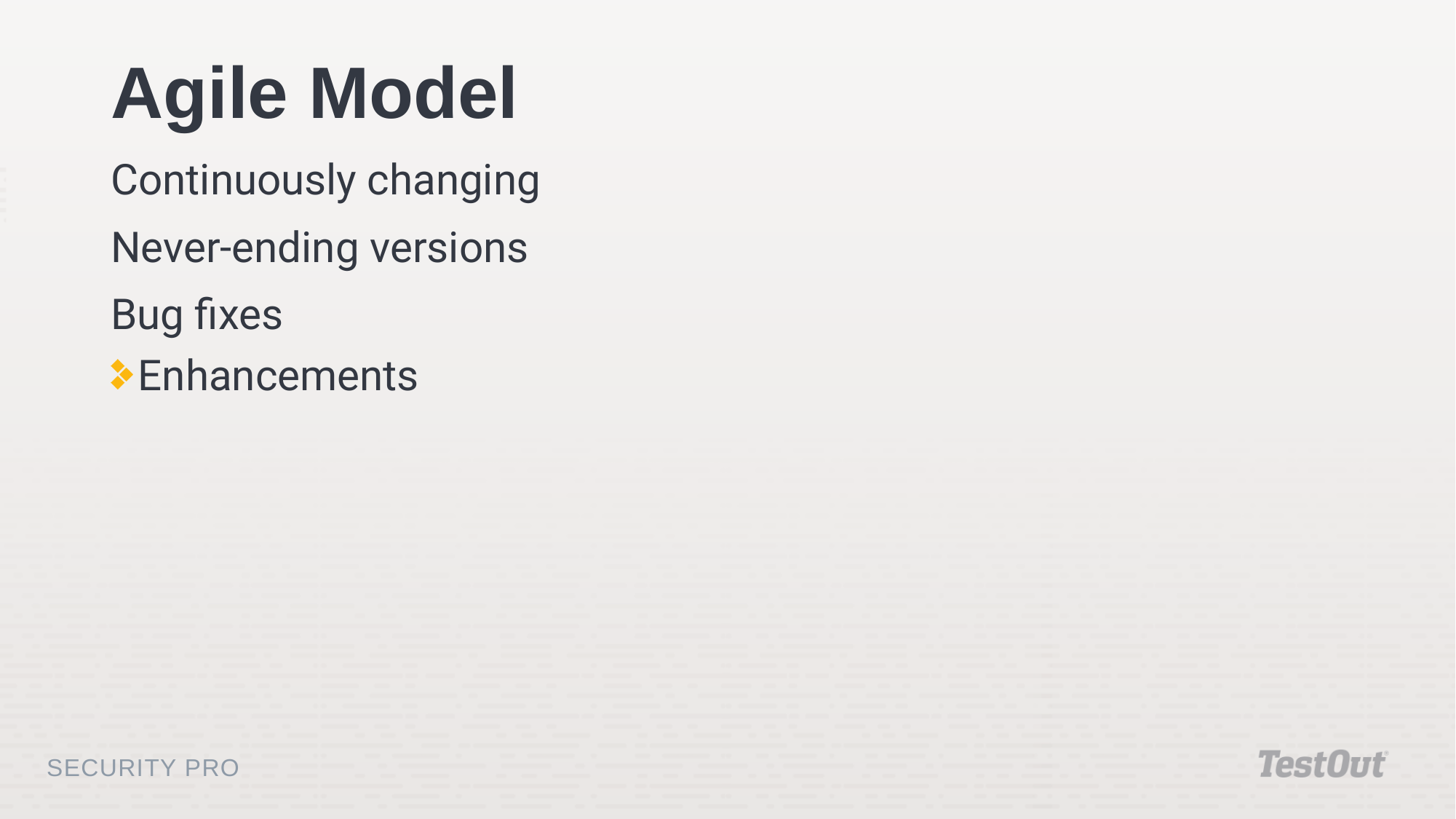

# Agile Model
Continuously changing
Never-ending versions
Bug fixes
Enhancements
Security Pro